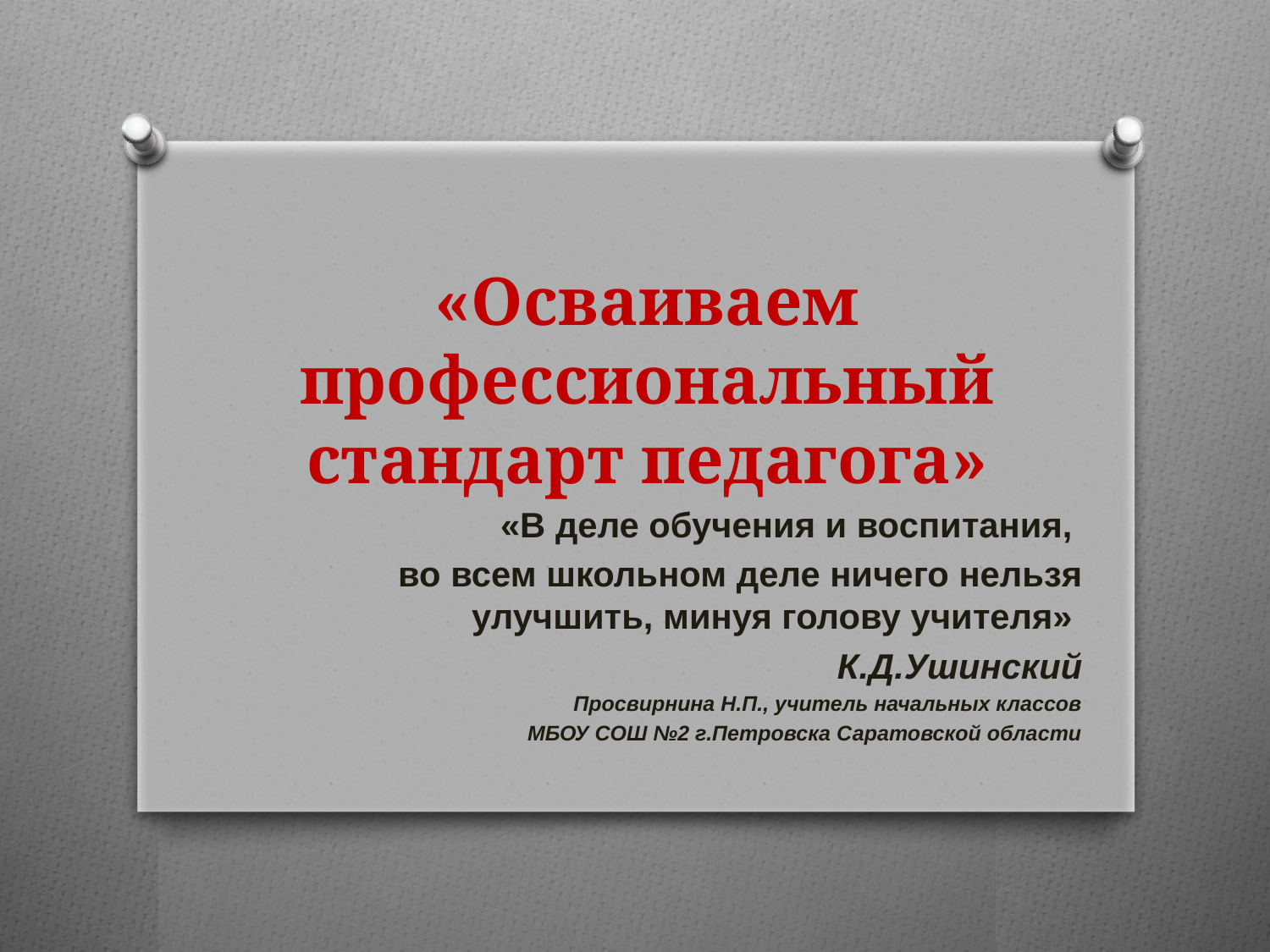

# «Осваиваем профессиональный стандарт педагога»
«В деле обучения и воспитания,
во всем школьном деле ничего нельзя улучшить, минуя голову учителя»
К.Д.Ушинский
Просвирнина Н.П., учитель начальных классов
МБОУ СОШ №2 г.Петровска Саратовской области